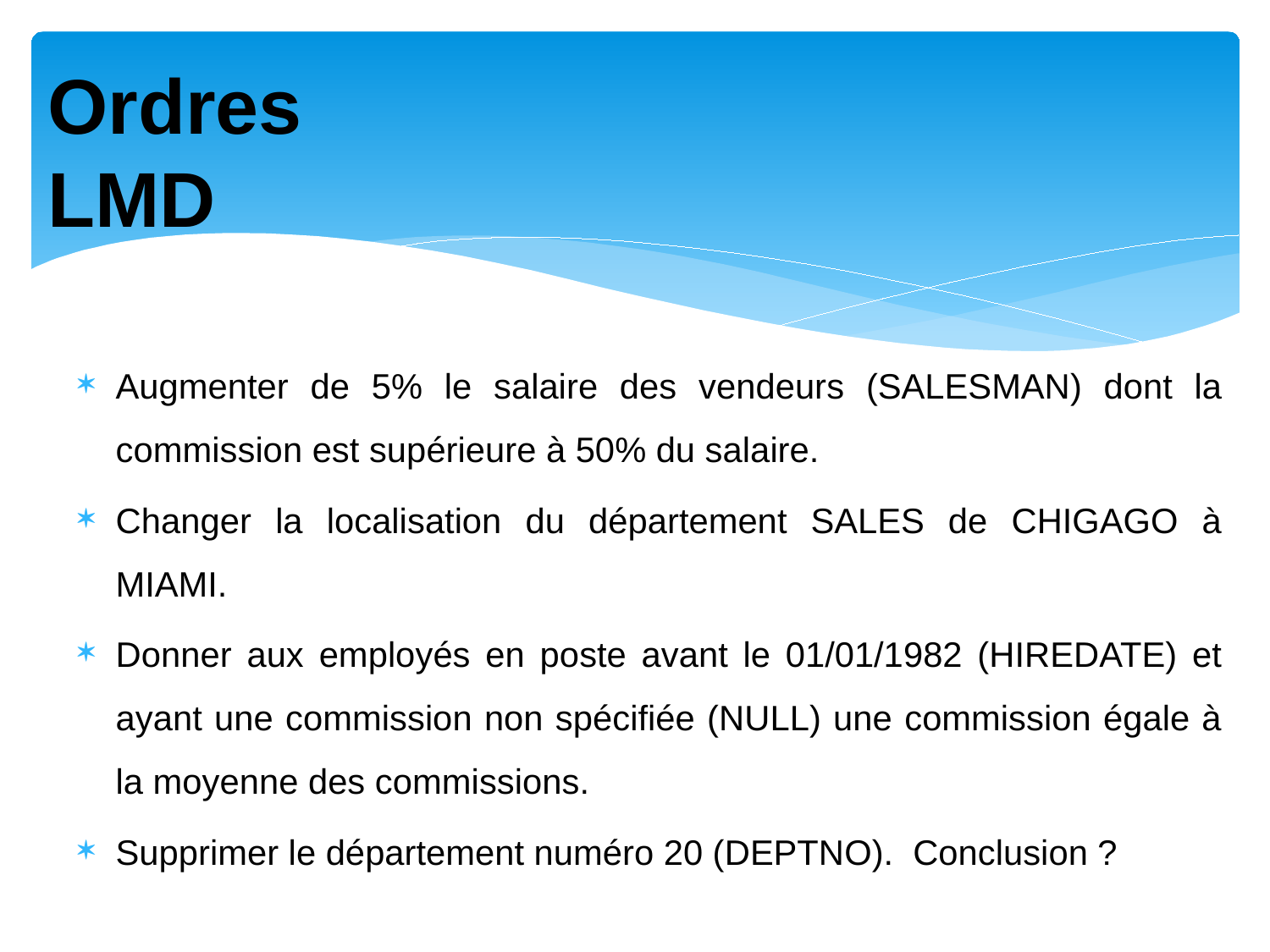

# Ordres LMD
Augmenter de 5% le salaire des vendeurs (SALESMAN) dont la commission est supérieure à 50% du salaire.
Changer la localisation du département SALES de CHIGAGO à MIAMI.
Donner aux employés en poste avant le 01/01/1982 (HIREDATE) et ayant une commission non spécifiée (NULL) une commission égale à la moyenne des commissions.
Supprimer le département numéro 20 (DEPTNO).  Conclusion ?